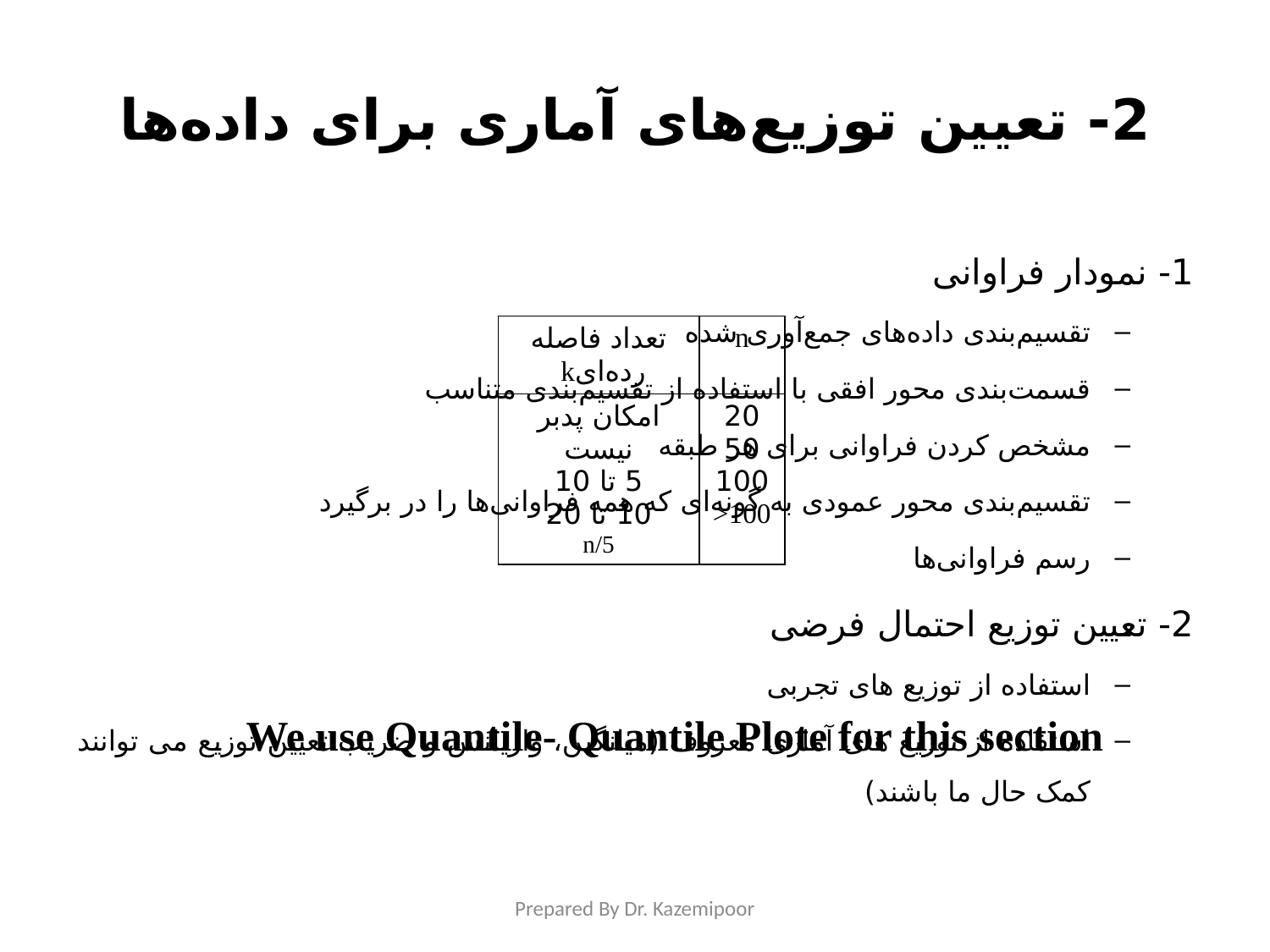

# 2- تعیین توزیع‌های آماری برای داده‌ها
1- نمودار فراوانی
تقسیم‌بندی داده‌های جمع‌آوری شده
قسمت‌بندی محور افقی با استفاده از تقسیم‌بندی متناسب
مشخص کردن فراوانی برای هر طبقه
تقسیم‌بندی محور عمودی به گونه‌ای که همه فراوانی‌ها را در برگیرد
رسم فراوانی‌ها
2- تعیین توزیع احتمال فرضی
استفاده از توزیع های تجربی
استفاده از توزیع های آماری معروف (میانگین، واریانس و ضریب تعیین توزیع می توانند کمک حال ما باشند)

| تعداد فاصله رده‌ایk | n |
| --- | --- |
| امکان پدبر نیست 5 تا 10 10 تا 20 n/5 | 20 50 100 100< |
We use Quantile- Quantile Plote for this section
Prepared By Dr. Kazemipoor